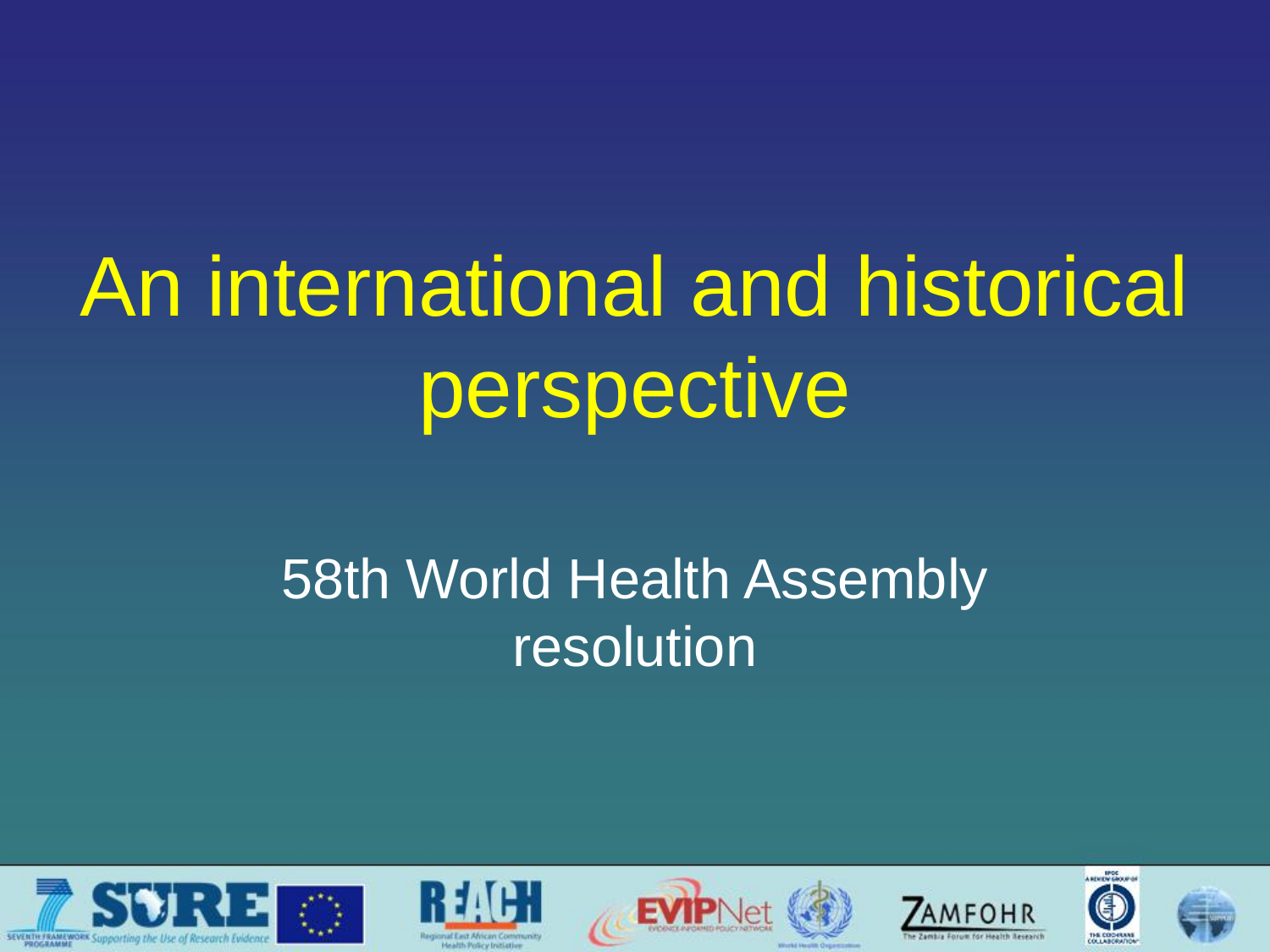

# An international and historical perspective
58th World Health Assembly resolution